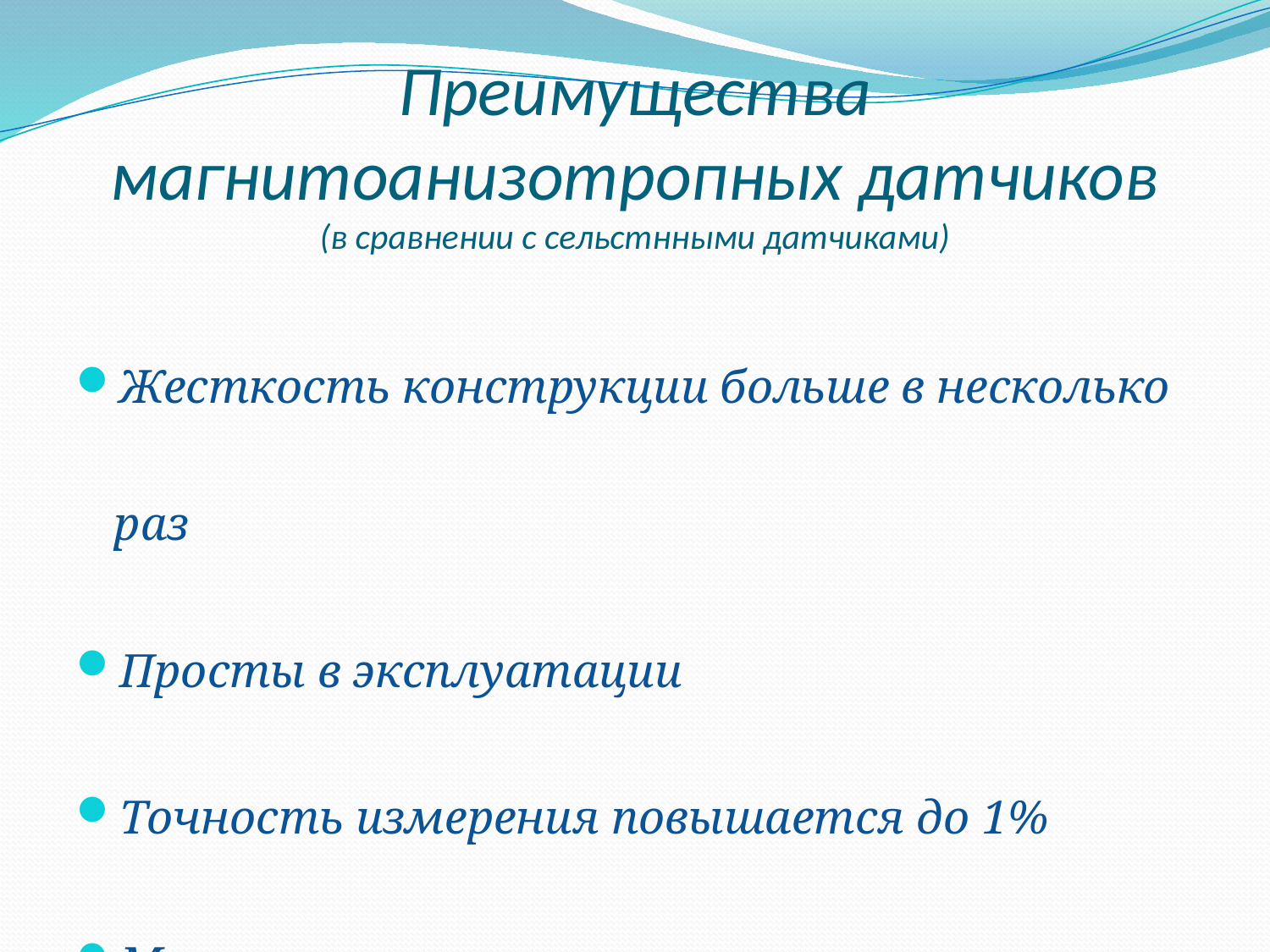

# Преимущества магнитоанизотропных датчиков (в сравнении с сельстнными датчиками)
Жесткость конструкции больше в несколько раз
Просты в эксплуатации
Точность измерения повышается до 1%
Минимальные потери на трение